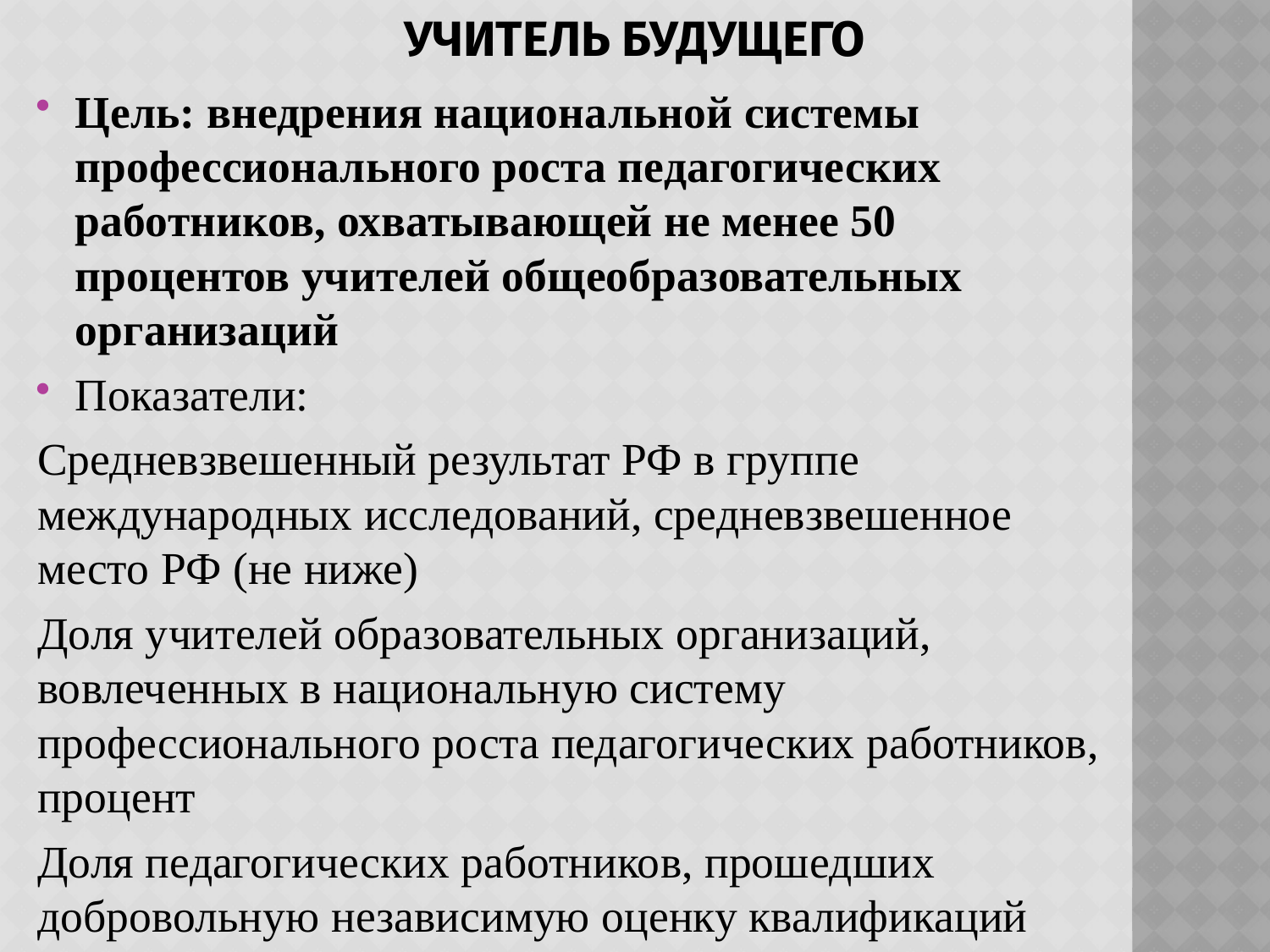

# Учитель будущего
Цель: внедрения национальной системы профессионального роста педагогических работников, охватывающей не менее 50 процентов учителей общеобразовательных организаций
Показатели:
Средневзвешенный результат РФ в группе международных исследований, средневзвешенное место РФ (не ниже)
Доля учителей образовательных организаций, вовлеченных в национальную систему профессионального роста педагогических работников, процент
Доля педагогических работников, прошедших добровольную независимую оценку квалификаций